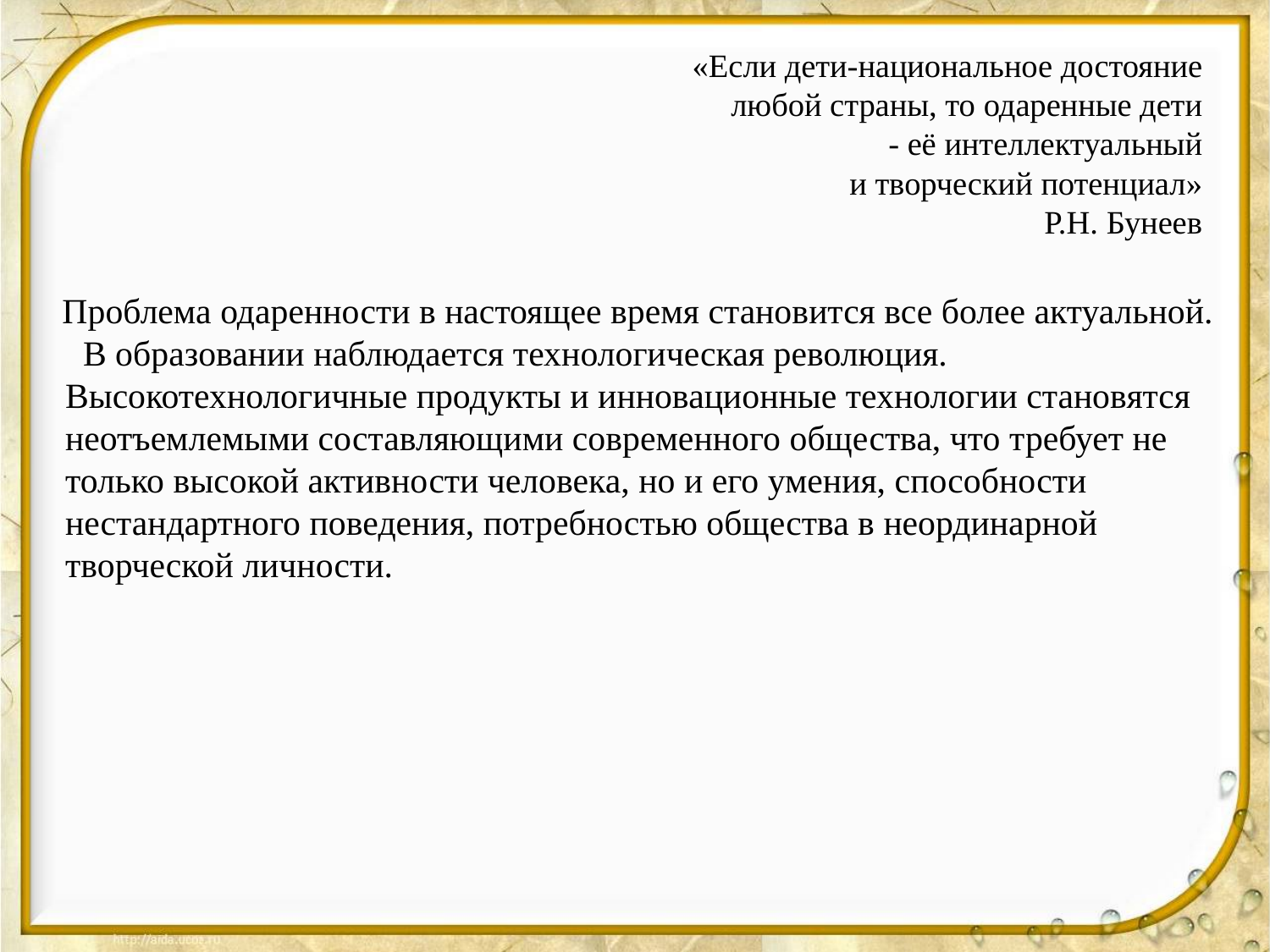

# «Если дети-национальное достояние любой страны, то одаренные дети - её интеллектуальный и творческий потенциал» Р.Н. Бунеев

     Проблема одаренности в настоящее время становится все более актуальной.      В образовании наблюдается технологическая революция. Высокотехнологичные продукты и инновационные технологии становятся неотъемлемыми составляющими современного общества, что требует не только высокой активности человека, но и его умения, способности нестандартного поведения, потребностью общества в неординарной творческой личности.